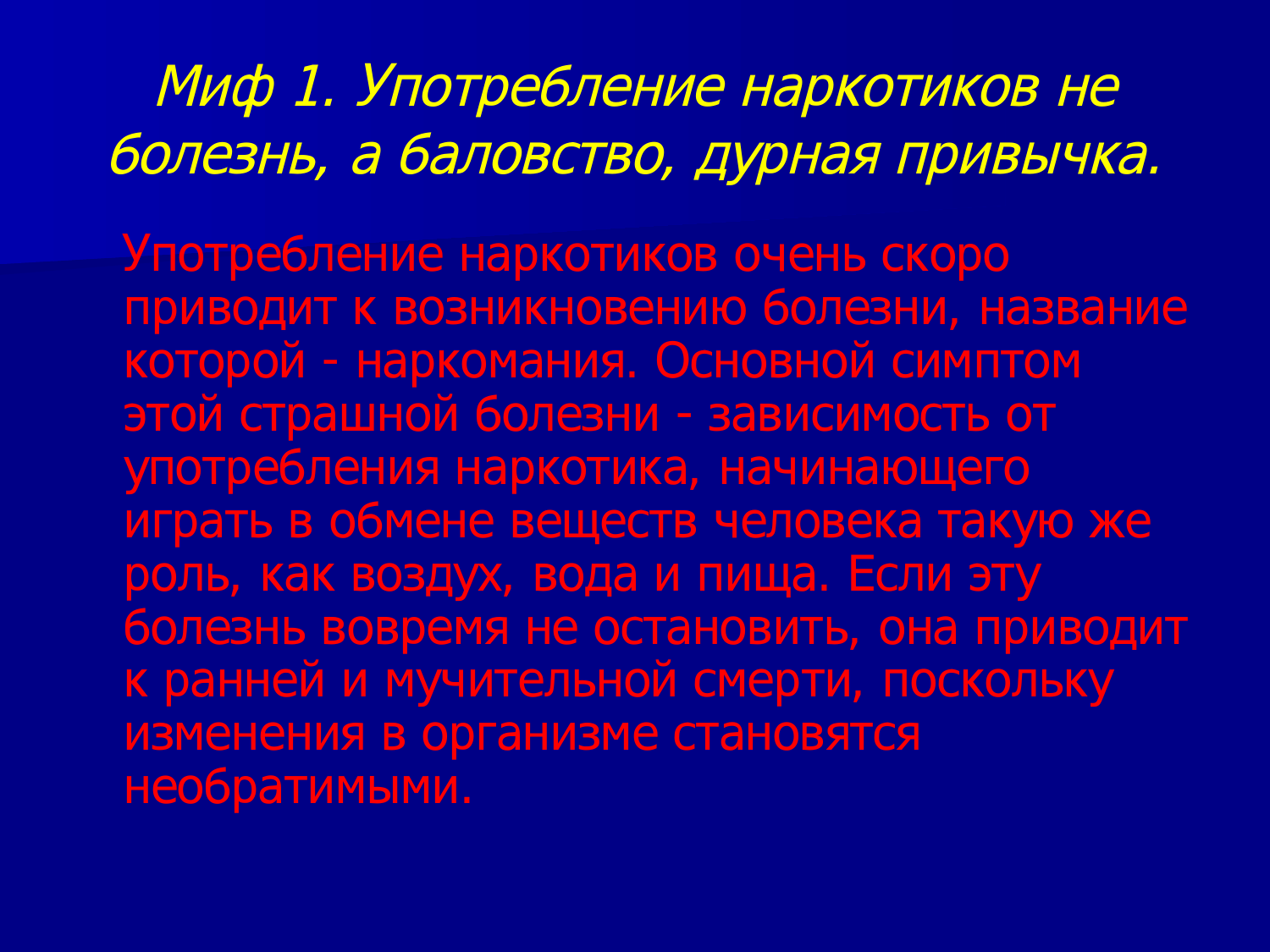

# Миф 1. Употребление наркотиков не болезнь, а баловство, дурная привычка.
   Употребление наркотиков очень скоро приводит к возникновению болезни, название которой - наркомания. Основной симптом этой страшной болезни - зависимость от употребления наркотика, начинающего играть в обмене веществ человека такую же роль, как воздух, вода и пища. Если эту болезнь вовремя не остановить, она приводит к ранней и мучительной смерти, поскольку изменения в организме становятся необратимыми.